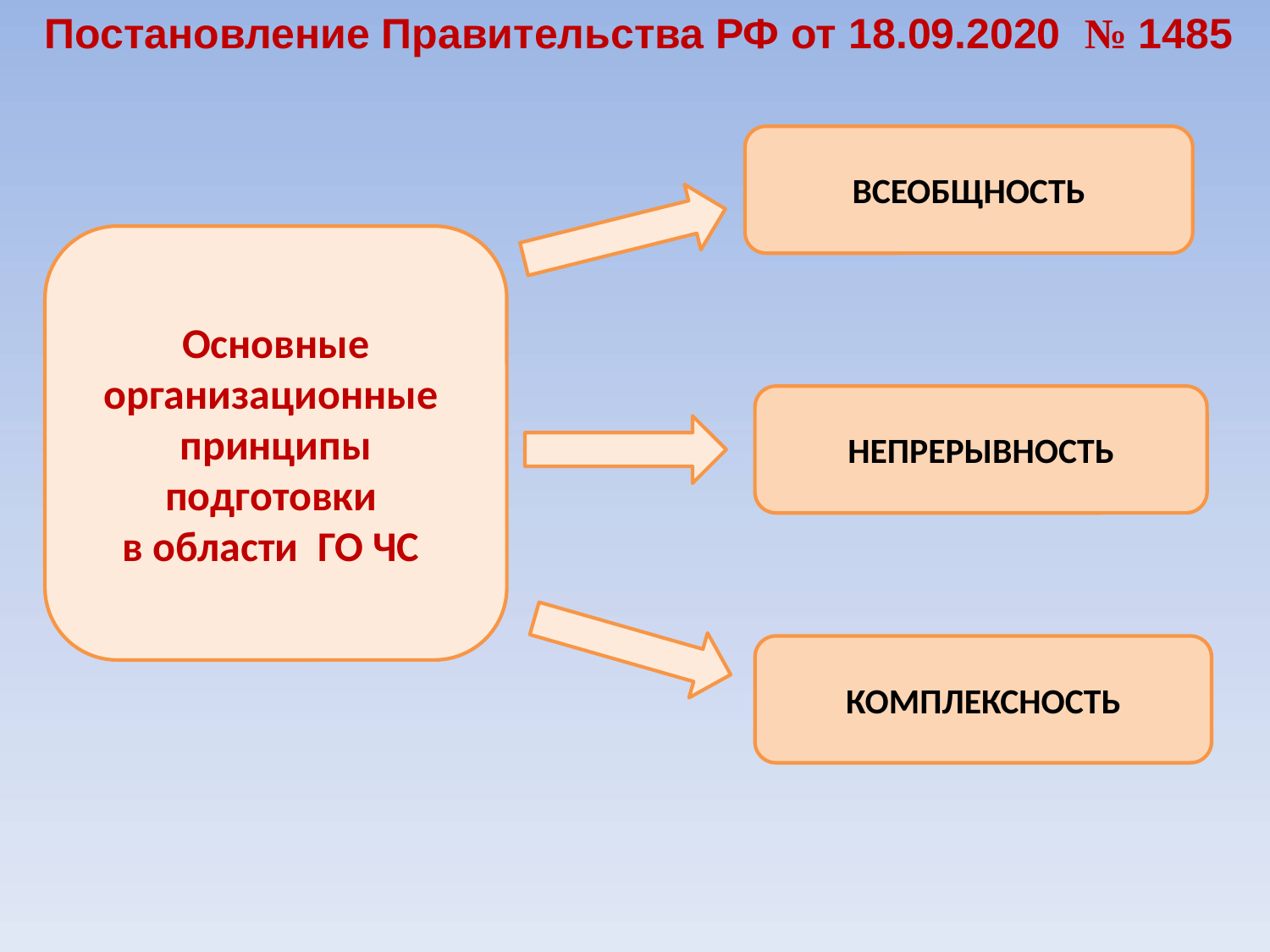

Постановление Правительства РФ от 18.09.2020  № 1485

ВСЕОБЩНОСТЬ

Основные организационные  принципы подготовки
в области  ГО ЧС
НЕПРЕРЫВНОСТЬ

КОМПЛЕКСНОСТЬ